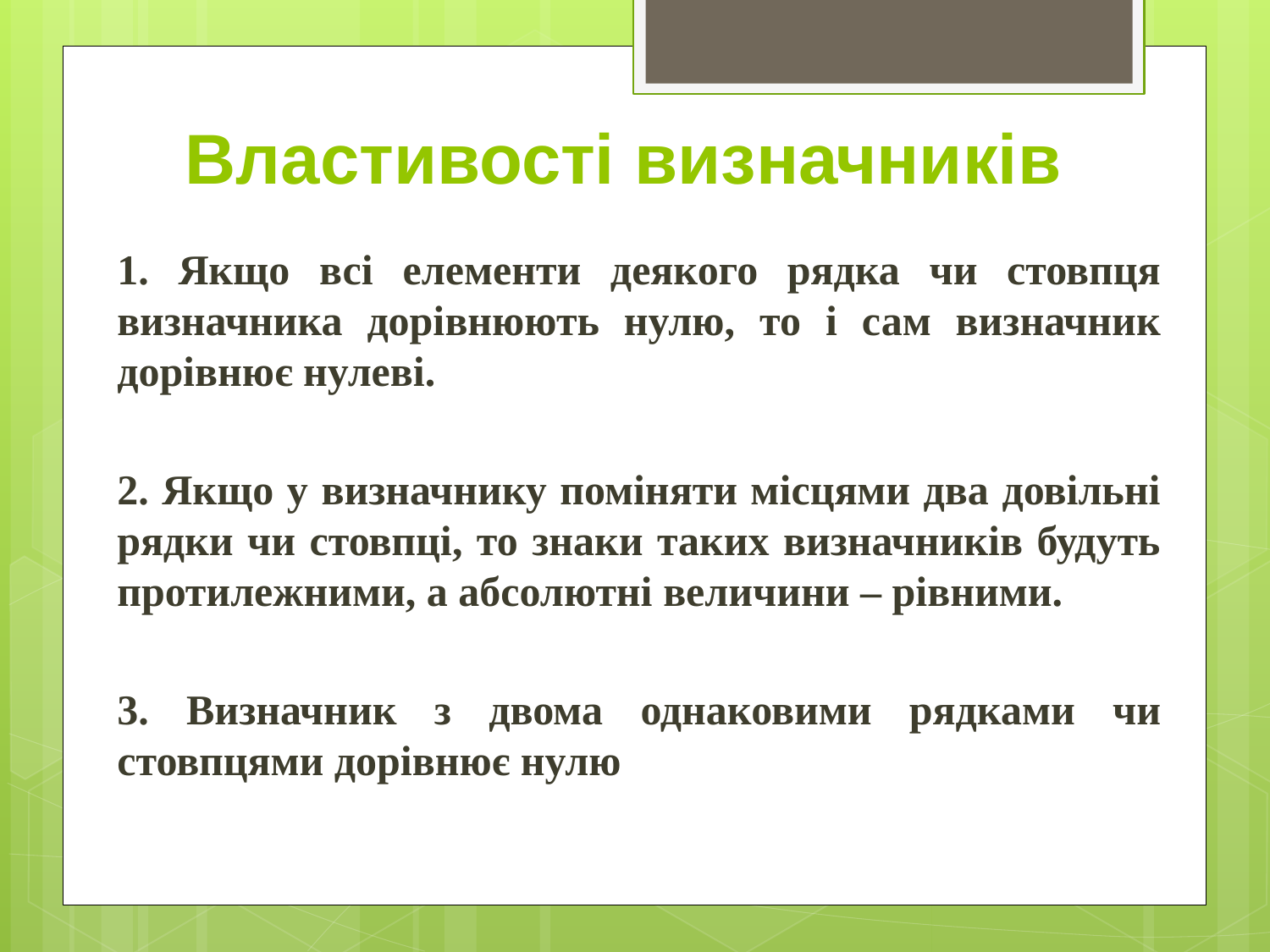

Властивості визначників
1. Якщо всі елементи деякого рядка чи стовпця визначника дорівнюють нулю, то і сам визначник дорівнює нулеві.

2. Якщо у визначнику поміняти місцями два довільні рядки чи стовпці, то знаки таких визначників будуть протилежними, а абсолютні величини – рівними.

3. Визначник з двома однаковими рядками чи стовпцями дорівнює нулю